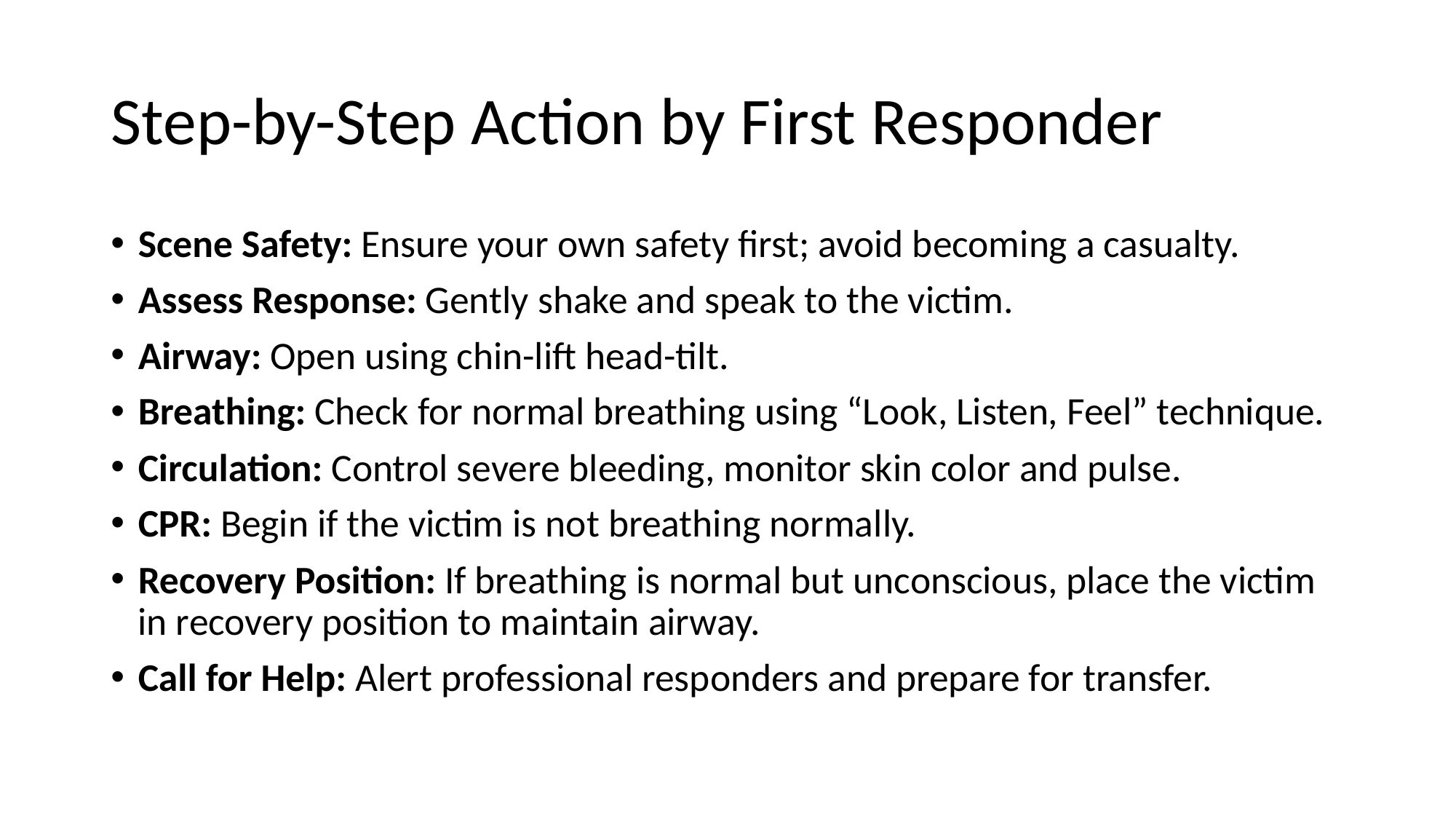

# Step-by-Step Action by First Responder
Scene Safety: Ensure your own safety first; avoid becoming a casualty.
Assess Response: Gently shake and speak to the victim.
Airway: Open using chin-lift head-tilt.
Breathing: Check for normal breathing using “Look, Listen, Feel” technique.
Circulation: Control severe bleeding, monitor skin color and pulse.
CPR: Begin if the victim is not breathing normally.
Recovery Position: If breathing is normal but unconscious, place the victim in recovery position to maintain airway.
Call for Help: Alert professional responders and prepare for transfer.